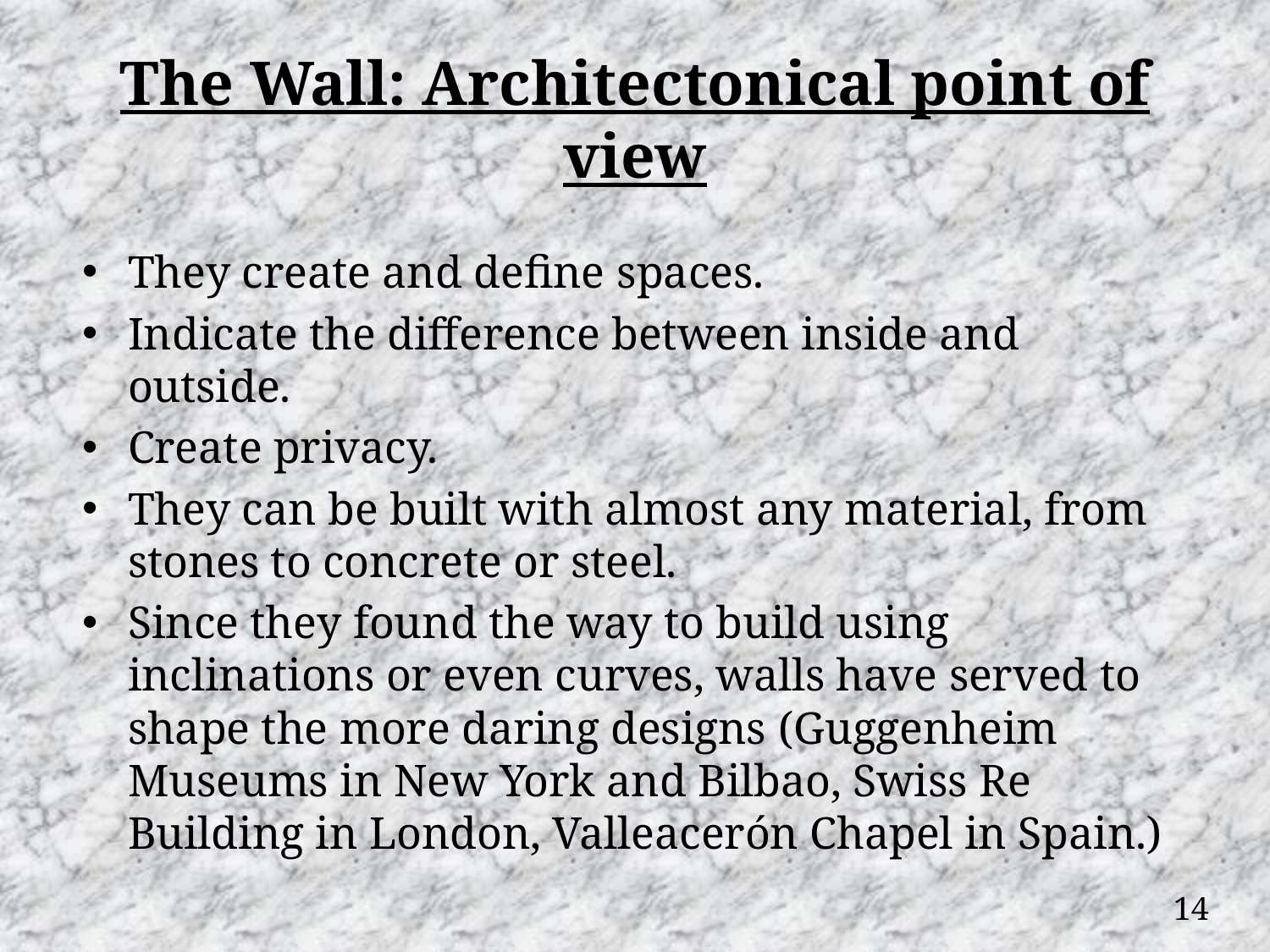

# The Wall: Architectonical point of view
They create and define spaces.
Indicate the difference between inside and outside.
Create privacy.
They can be built with almost any material, from stones to concrete or steel.
Since they found the way to build using inclinations or even curves, walls have served to shape the more daring designs (Guggenheim Museums in New York and Bilbao, Swiss Re Building in London, Valleacerón Chapel in Spain.)

14